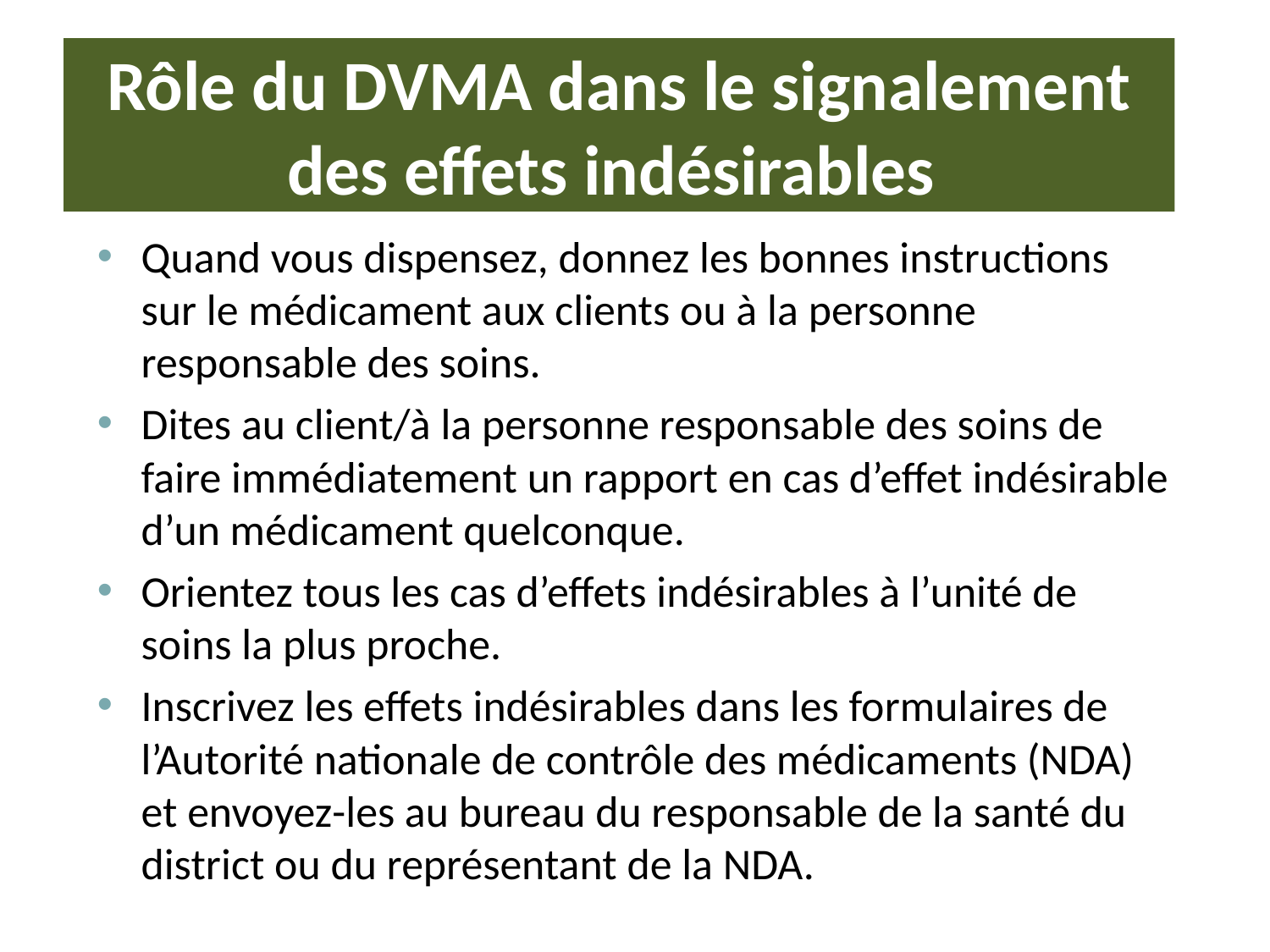

# Rôle du DVMA dans le signalement des effets indésirables
Quand vous dispensez, donnez les bonnes instructions sur le médicament aux clients ou à la personne responsable des soins.
Dites au client/à la personne responsable des soins de faire immédiatement un rapport en cas d’effet indésirable d’un médicament quelconque.
Orientez tous les cas d’effets indésirables à l’unité de soins la plus proche.
Inscrivez les effets indésirables dans les formulaires de l’Autorité nationale de contrôle des médicaments (NDA) et envoyez-les au bureau du responsable de la santé du district ou du représentant de la NDA.